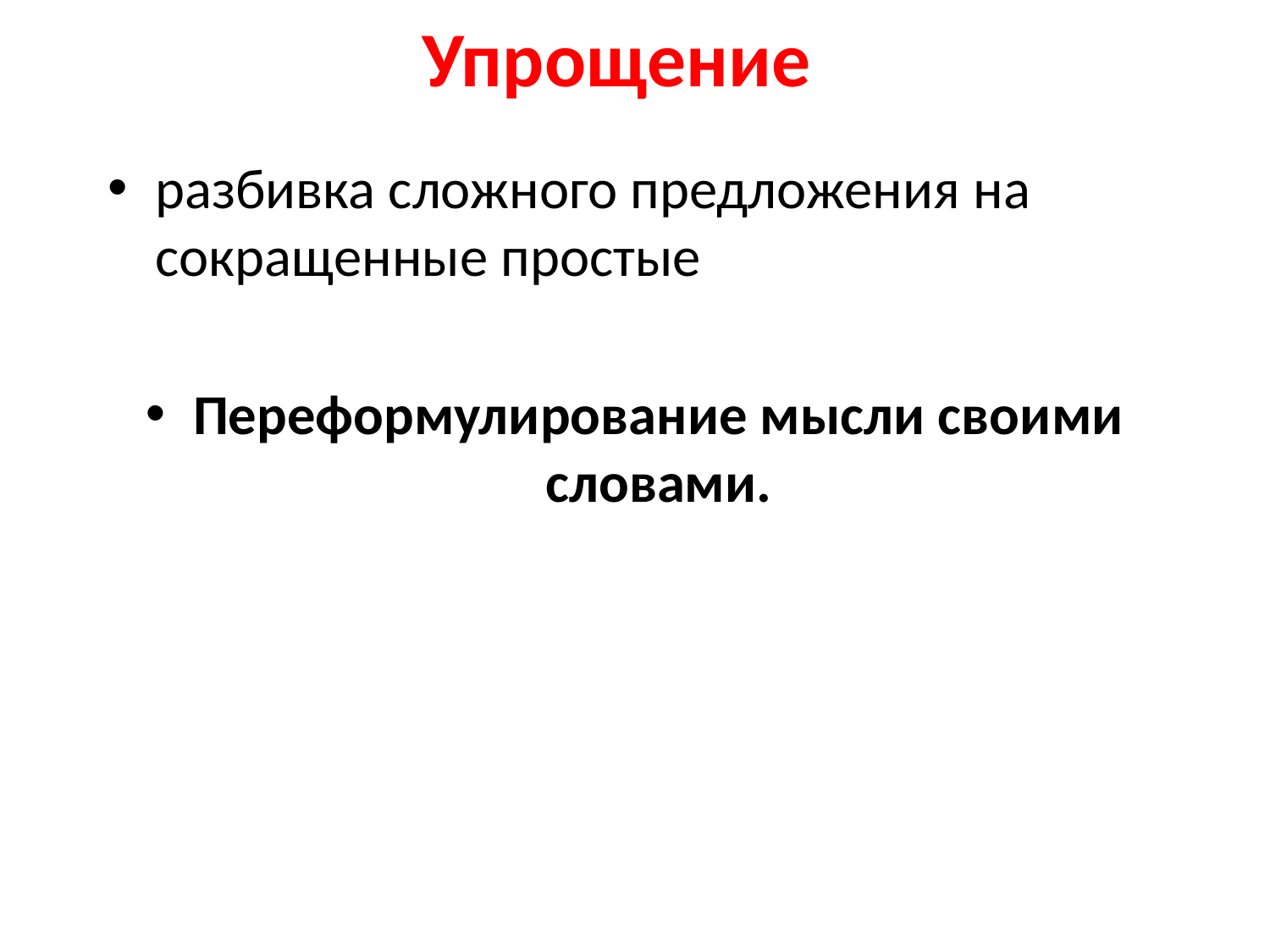

# Упрощение
разбивка сложного предложения на сокращенные простые

Переформулирование мысли своими словами.